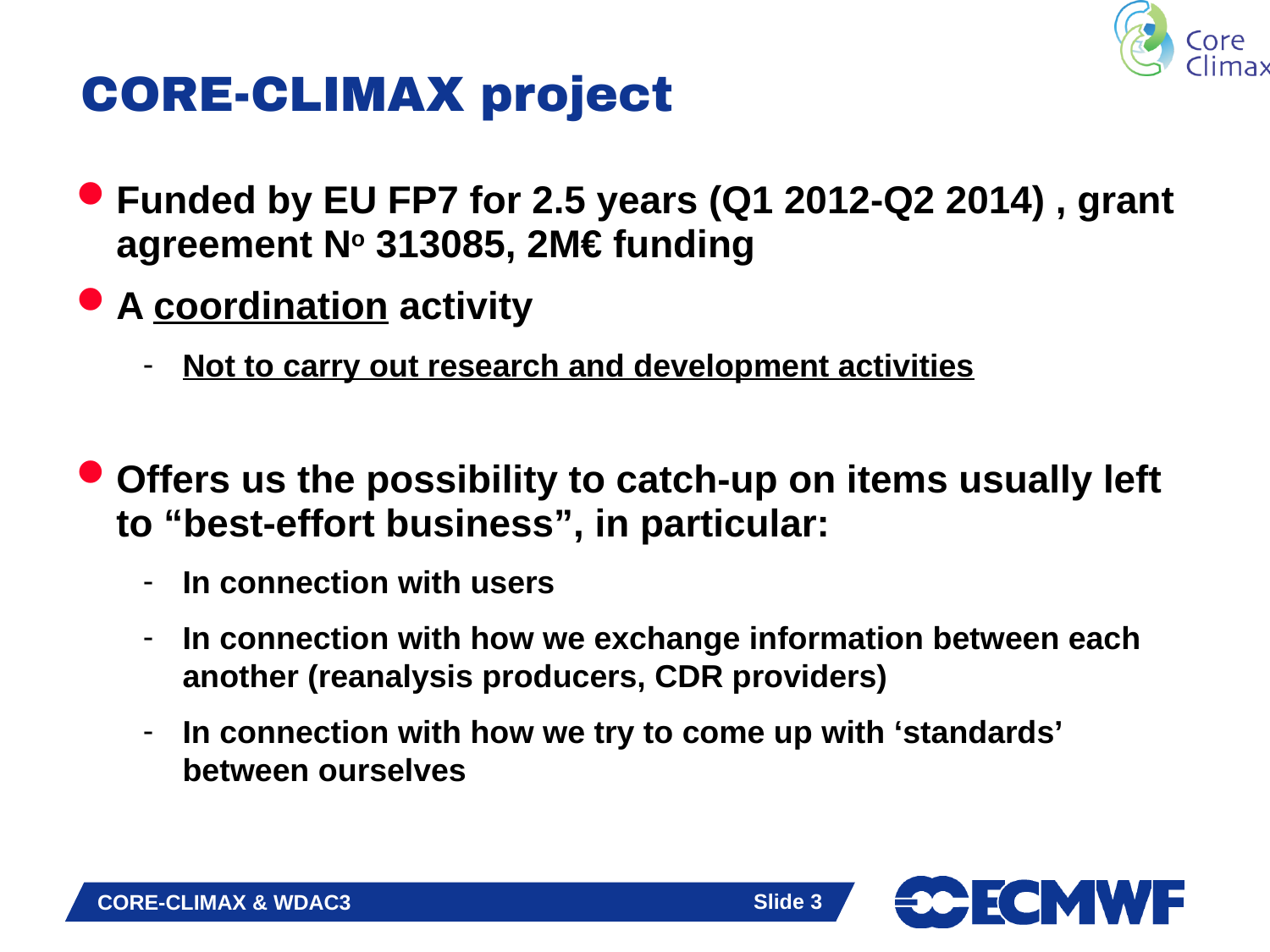

# CORE-CLIMAX project
Funded by EU FP7 for 2.5 years (Q1 2012-Q2 2014) , grant agreement No 313085, 2M€ funding
A coordination activity
Not to carry out research and development activities

Offers us the possibility to catch-up on items usually left to “best-effort business”, in particular:
In connection with users
In connection with how we exchange information between each another (reanalysis producers, CDR providers)
In connection with how we try to come up with ‘standards’ between ourselves
Slide 3
CORE-CLIMAX & WDAC3